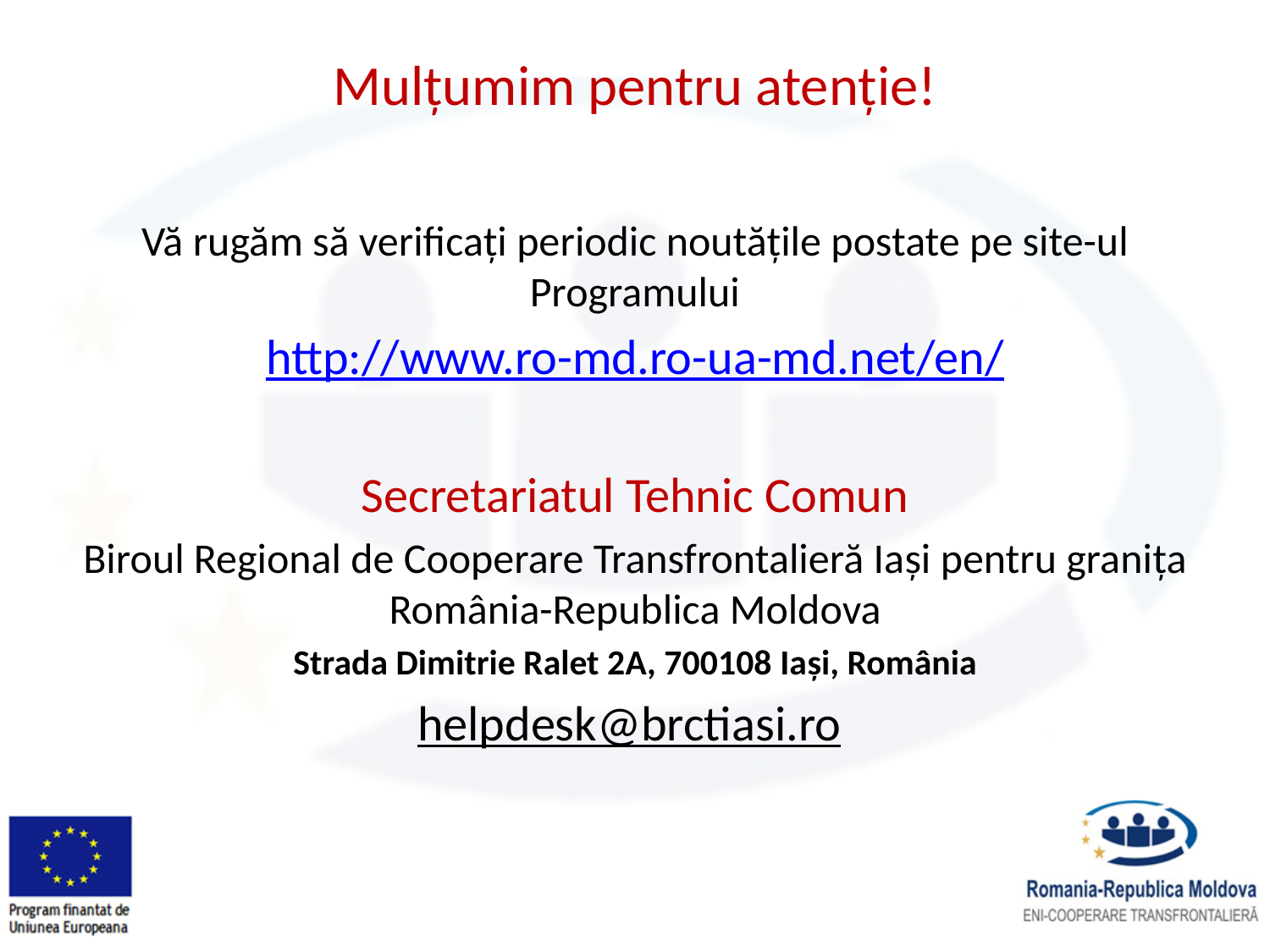

# Mulţumim pentru atenţie!

Vă rugăm să verificaţi periodic noutăţile postate pe site-ul Programului
http://www.ro-md.ro-ua-md.net/en/

Secretariatul Tehnic Comun
Biroul Regional de Cooperare Transfrontalieră Iaşi pentru graniţa România-Republica Moldova
Strada Dimitrie Ralet 2A, 700108 Iaşi, România
helpdesk@brctiasi.ro